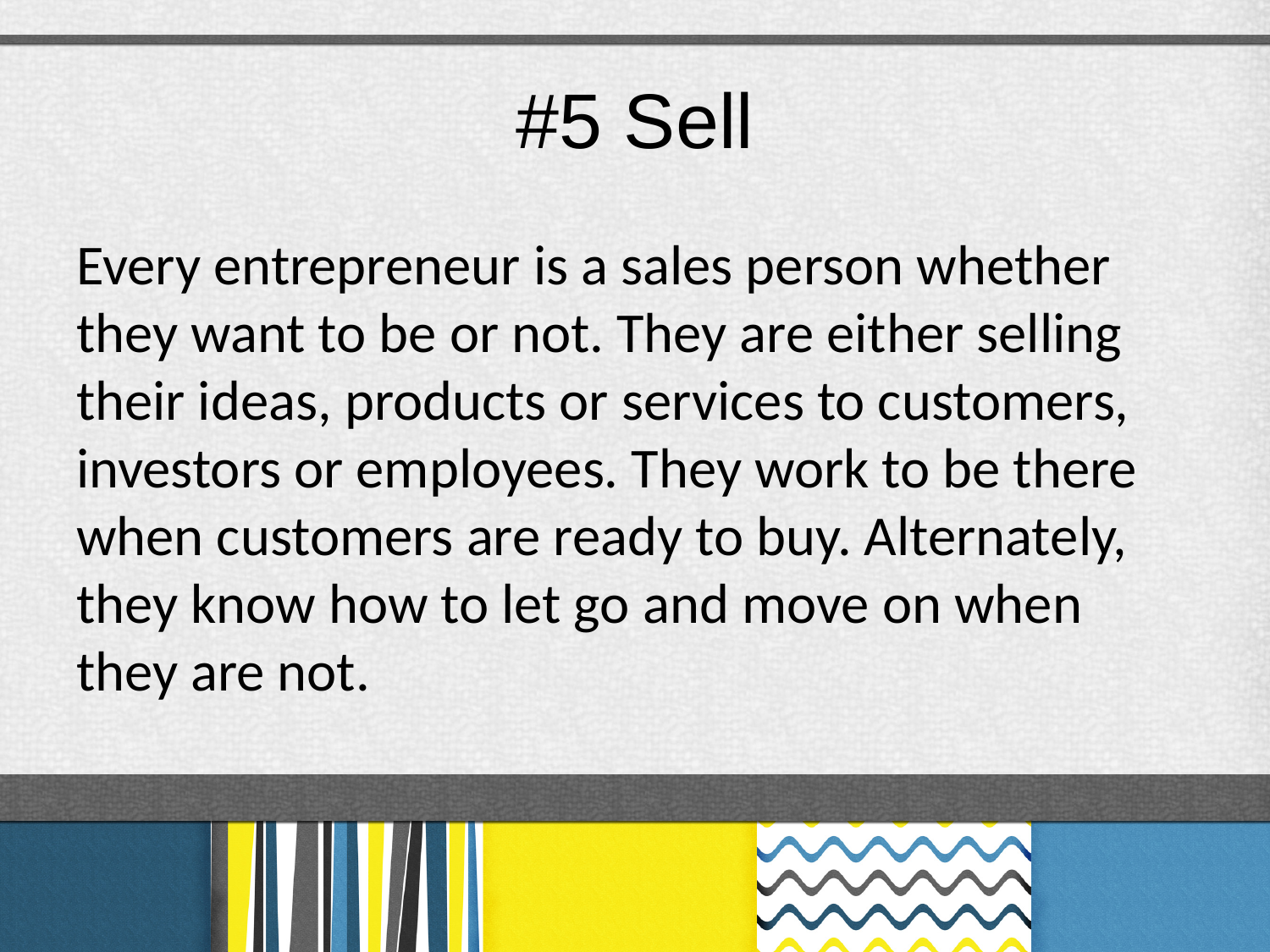

# #5 Sell
Every entrepreneur is a sales person whether they want to be or not. They are either selling their ideas, products or services to customers, investors or employees. They work to be there when customers are ready to buy. Alternately, they know how to let go and move on when they are not.